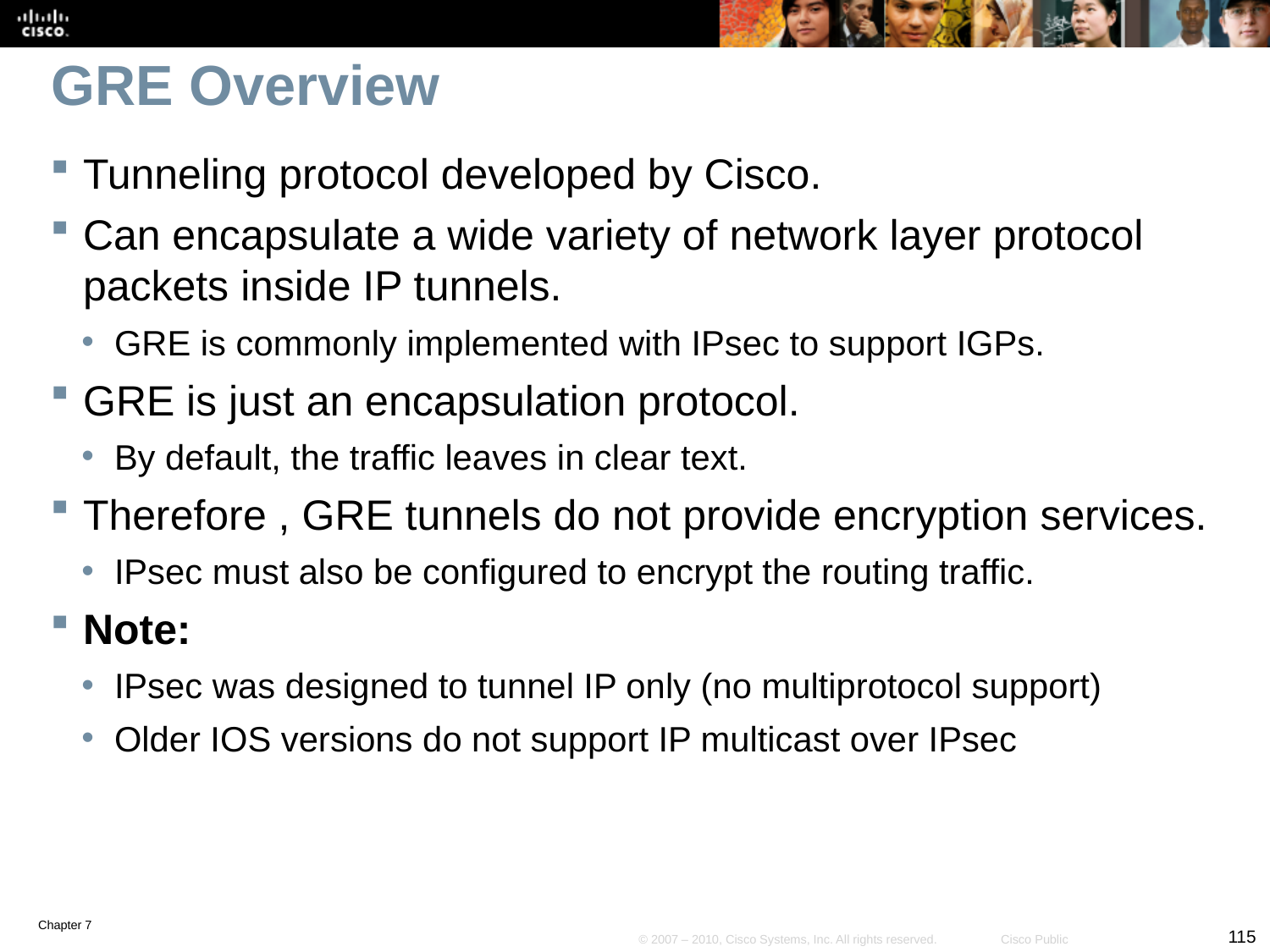

# GRE Overview
Tunneling protocol developed by Cisco.
Can encapsulate a wide variety of network layer protocol packets inside IP tunnels.
GRE is commonly implemented with IPsec to support IGPs.
GRE is just an encapsulation protocol.
By default, the traffic leaves in clear text.
Therefore , GRE tunnels do not provide encryption services.
IPsec must also be configured to encrypt the routing traffic.
Note:
IPsec was designed to tunnel IP only (no multiprotocol support)
Older IOS versions do not support IP multicast over IPsec